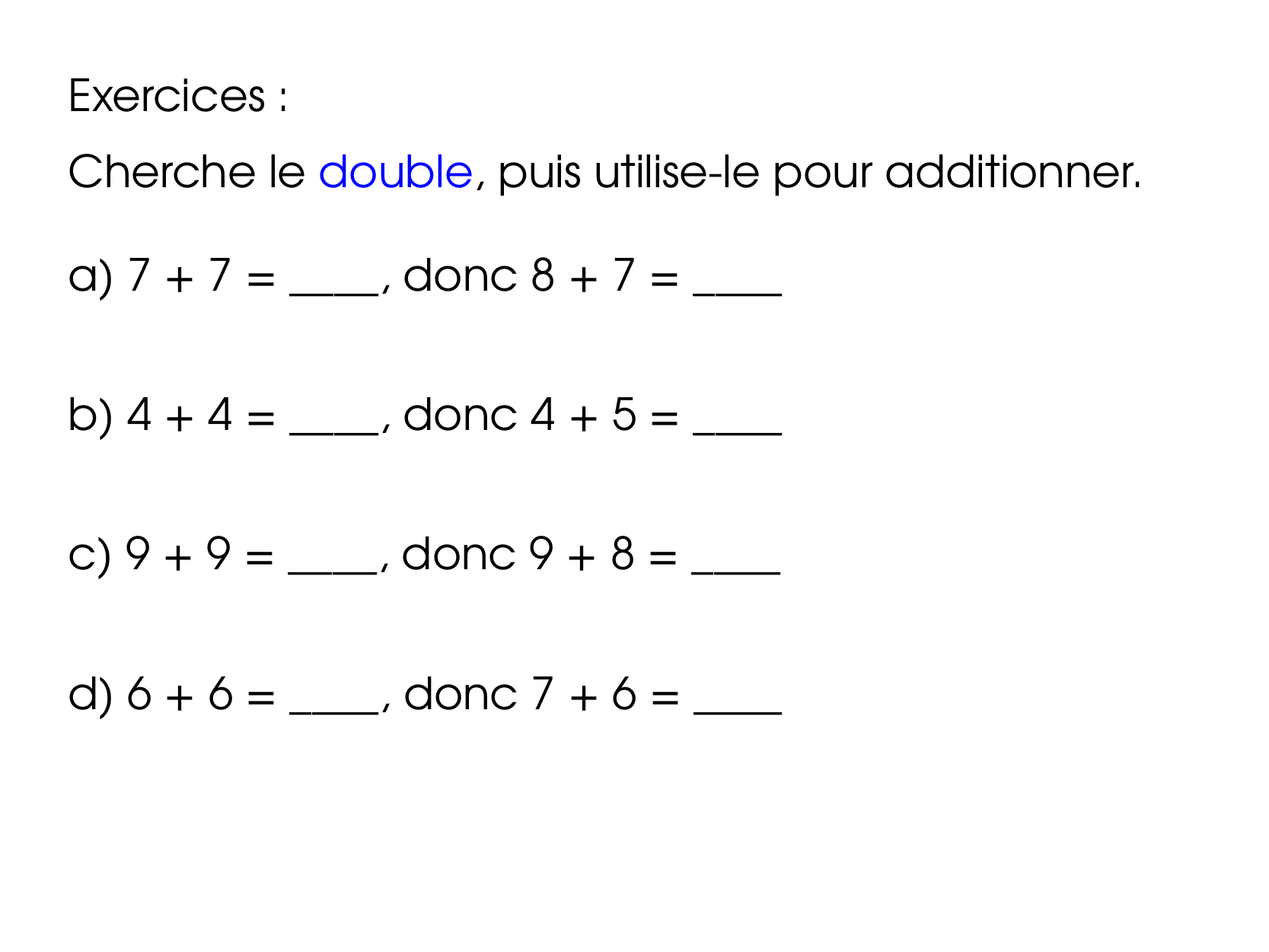

Exercices :
Cherche le double, puis utilise-le pour additionner.
a) 7 + 7 = ____, donc 8 + 7 = ____
b) 4 + 4 = ____, donc 4 + 5 = ____
c) 9 + 9 = ____, donc 9 + 8 = ____
d) 6 + 6 = ____, donc 7 + 6 = ____